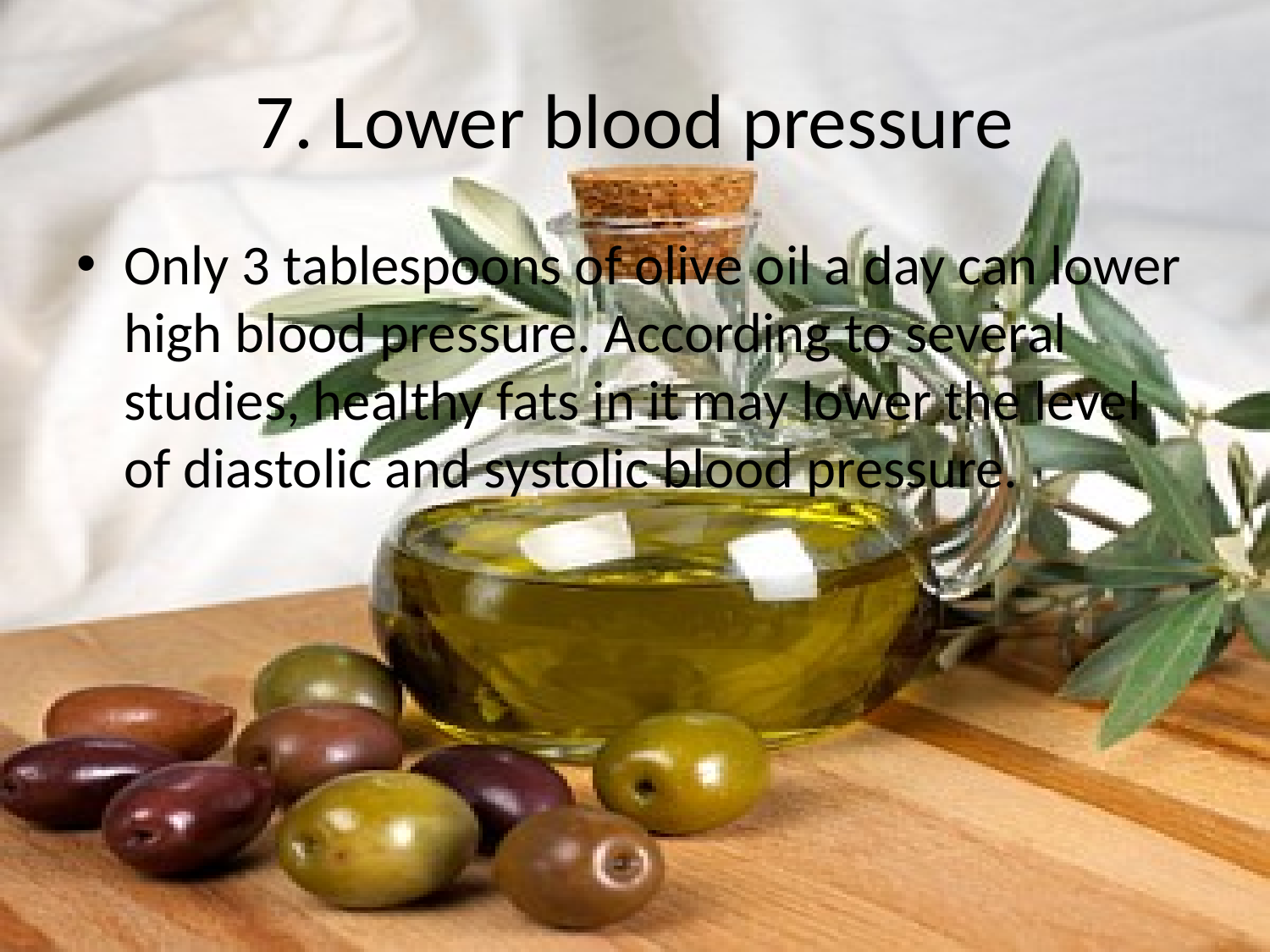

# 7. Lower blood pressure
Only 3 tablespoons of olive oil a day can lower high blood pressure. According to several studies, healthy fats in it may lower the level of diastolic and systolic blood pressure.